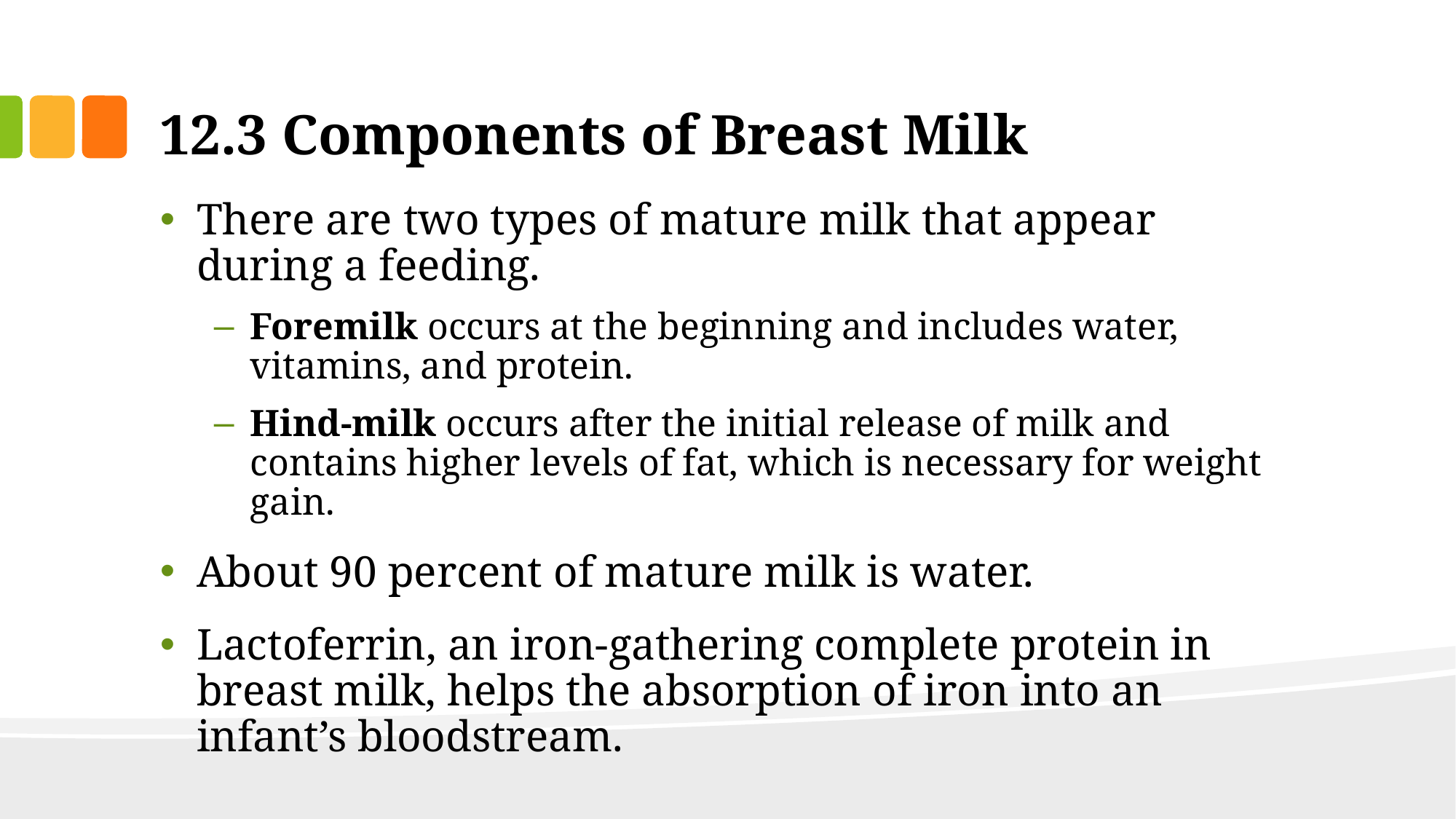

# 12.3 Components of Breast Milk
There are two types of mature milk that appear during a feeding.
Foremilk occurs at the beginning and includes water, vitamins, and protein.
Hind-milk occurs after the initial release of milk and contains higher levels of fat, which is necessary for weight gain.
About 90 percent of mature milk is water.
Lactoferrin, an iron-gathering complete protein in breast milk, helps the absorption of iron into an infant’s bloodstream.